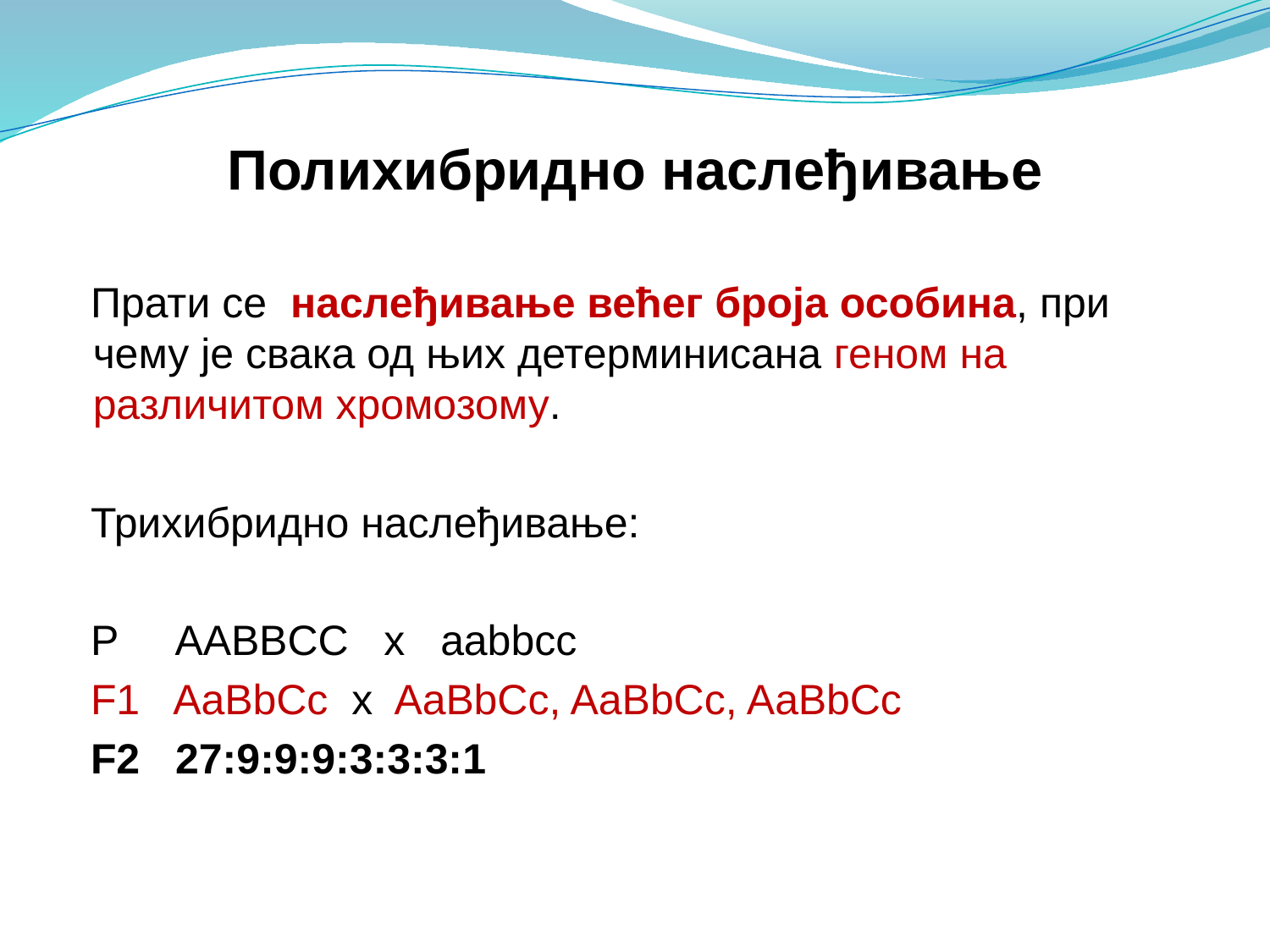

# Полихибридно наслеђивање
   Прати се  наслеђивање већег броја особина, при чему је свака од њих детерминисана геном на различитом хромозому.

   Трихибридно наслеђивање:

   P     AABBCC   x   aabbcc
   F1   AaBbCc  x  AaBbCc, AaBbCc, AaBbCc
   F2   27:9:9:9:3:3:3:1